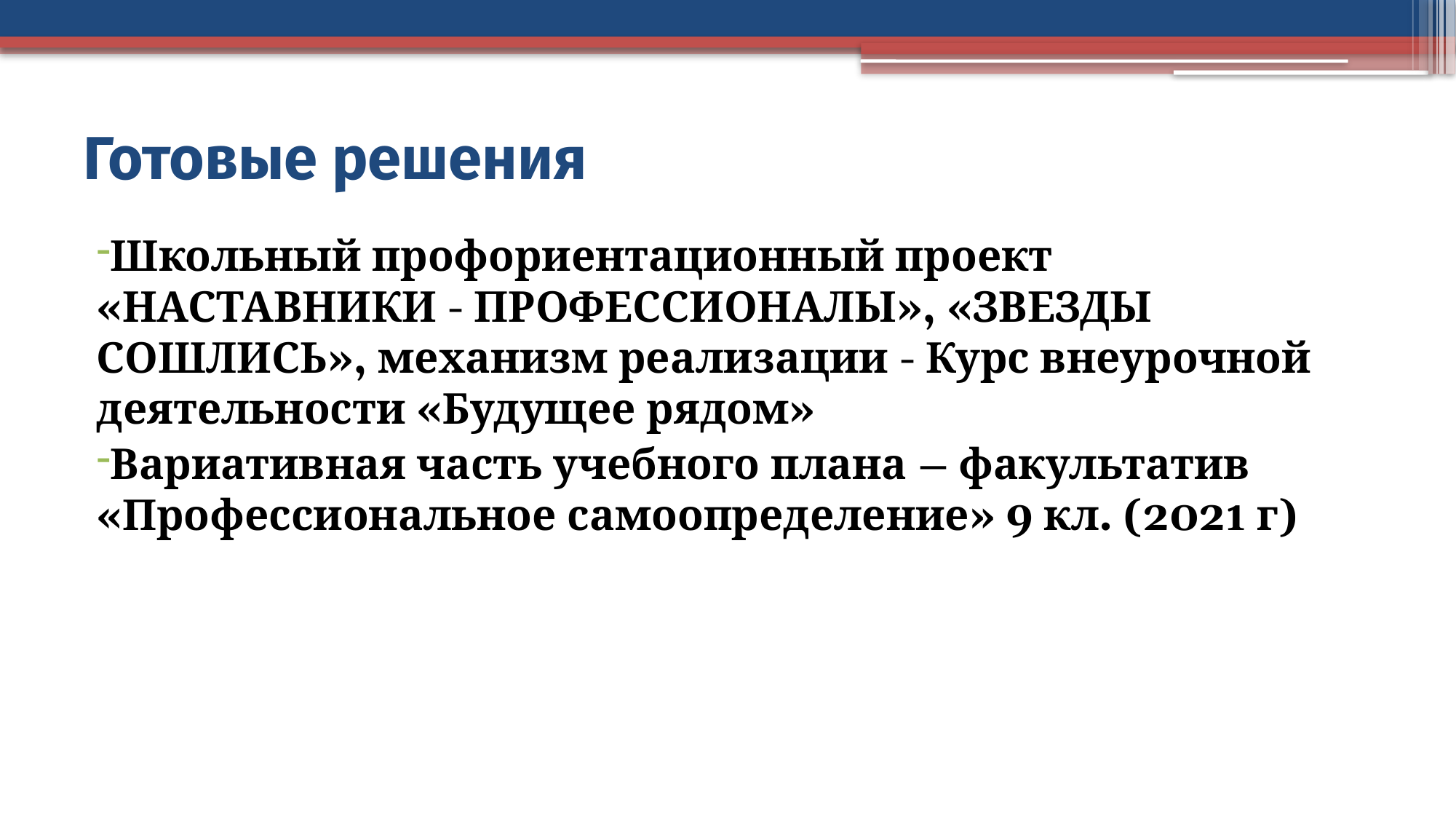

# Готовые решения
Школьный профориентационный проект «НАСТАВНИКИ - ПРОФЕССИОНАЛЫ», «ЗВЕЗДЫ СОШЛИСЬ», механизм реализации - Курс внеурочной деятельности «Будущее рядом»
Вариативная часть учебного плана – факультатив «Профессиональное самоопределение» 9 кл. (2021 г)